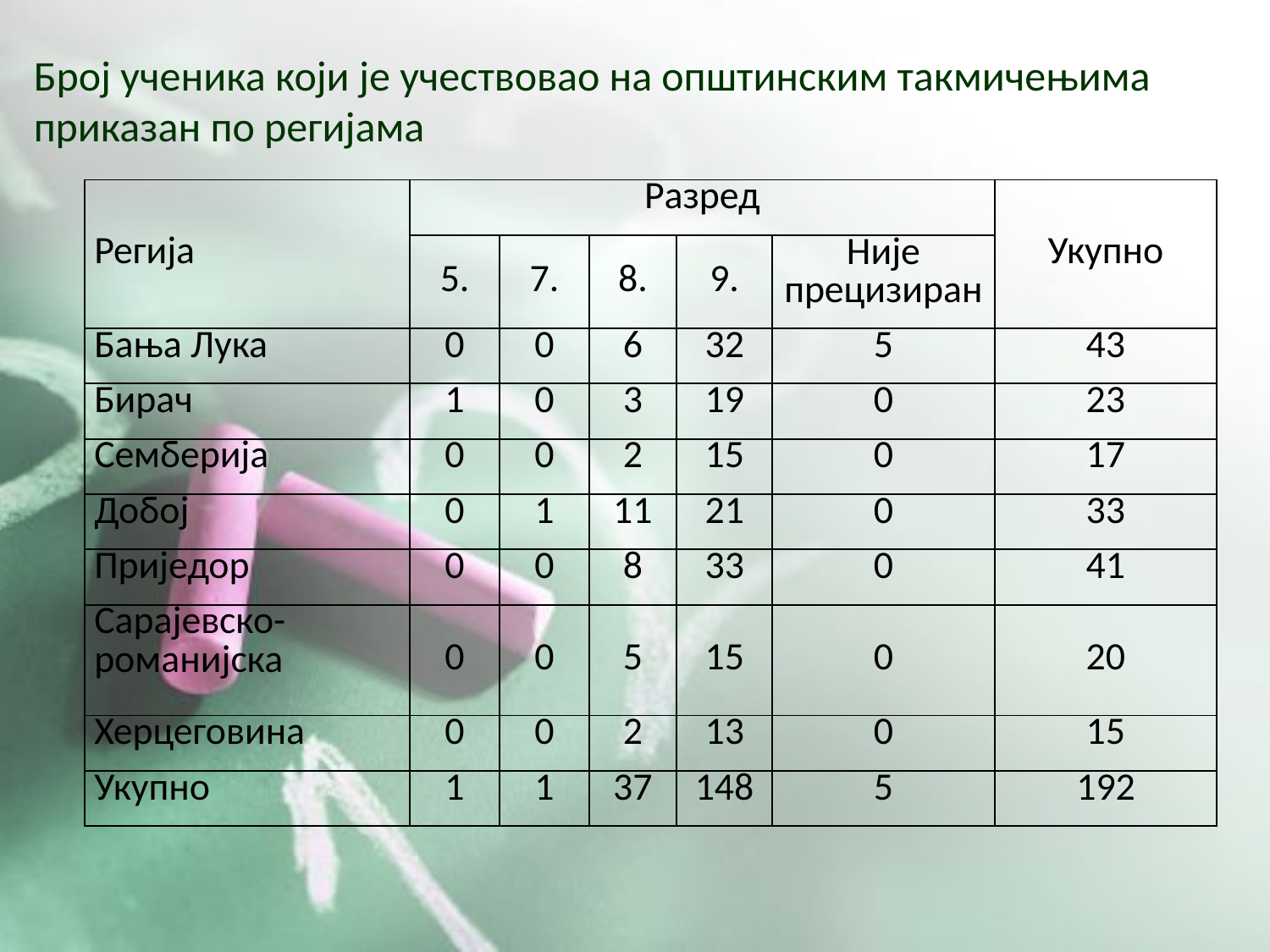

Број ученика који је учествовао на општинским такмичењима приказан по регијама
| Регија | Разред |  |  |  |  | Укупно |
| --- | --- | --- | --- | --- | --- | --- |
|  | 5. | 7. | 8. | 9. | Није прецизиран |  |
| Бања Лука | 0 | 0 | 6 | 32 | 5 | 43 |
| Бирач | 1 | 0 | 3 | 19 | 0 | 23 |
| Семберија | 0 | 0 | 2 | 15 | 0 | 17 |
| Добој | 0 | 1 | 11 | 21 | 0 | 33 |
| Приједор | 0 | 0 | 8 | 33 | 0 | 41 |
| Сарајевско-романијска | 0 | 0 | 5 | 15 | 0 | 20 |
| Херцеговина | 0 | 0 | 2 | 13 | 0 | 15 |
| Укупно | 1 | 1 | 37 | 148 | 5 | 192 |